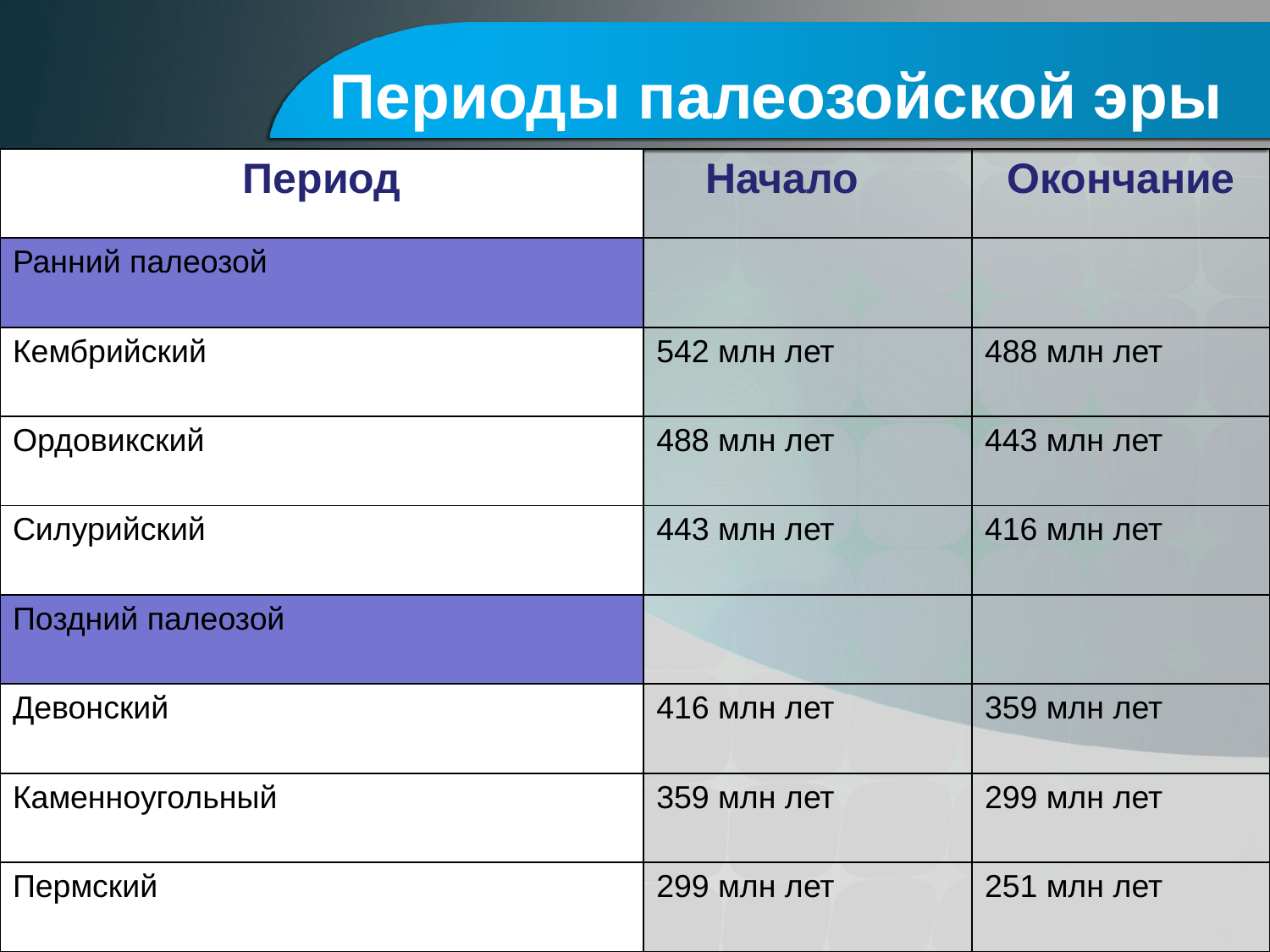

Периоды палеозойской эры
| Период | Начало | Окончание |
| --- | --- | --- |
| Ранний палеозой |  |  |
| Кембрийский | 542 млн лет | 488 млн лет |
| Ордовикский | 488 млн лет | 443 млн лет |
| Силурийский | 443 млн лет | 416 млн лет |
| Поздний палеозой |  |  |
| Девонский | 416 млн лет | 359 млн лет |
| Каменноугольный | 359 млн лет | 299 млн лет |
| Пермский | 299 млн лет | 251 млн лет |